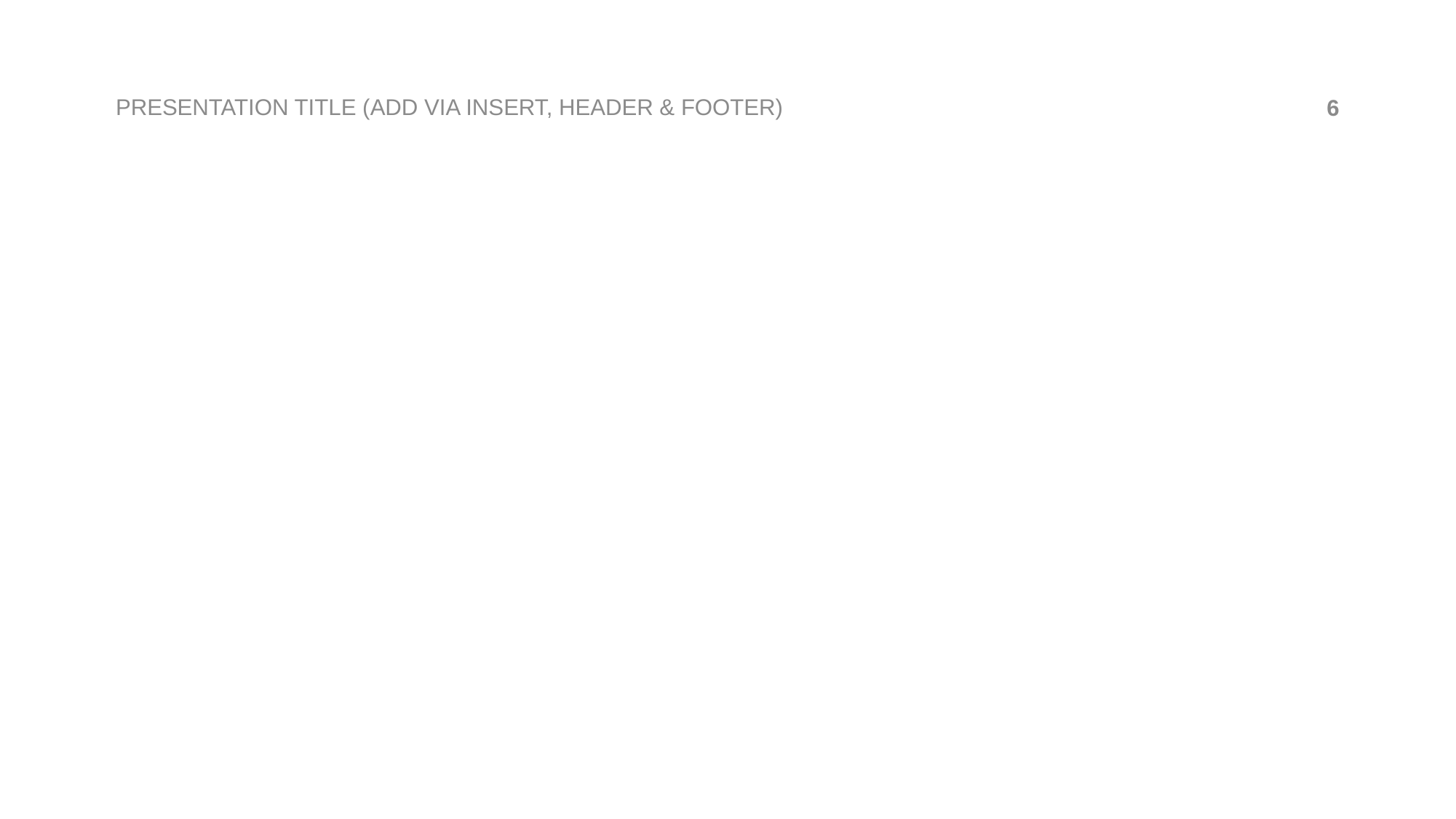

PRESENTATION TITLE (ADD VIA INSERT, HEADER & FOOTER)
6
#